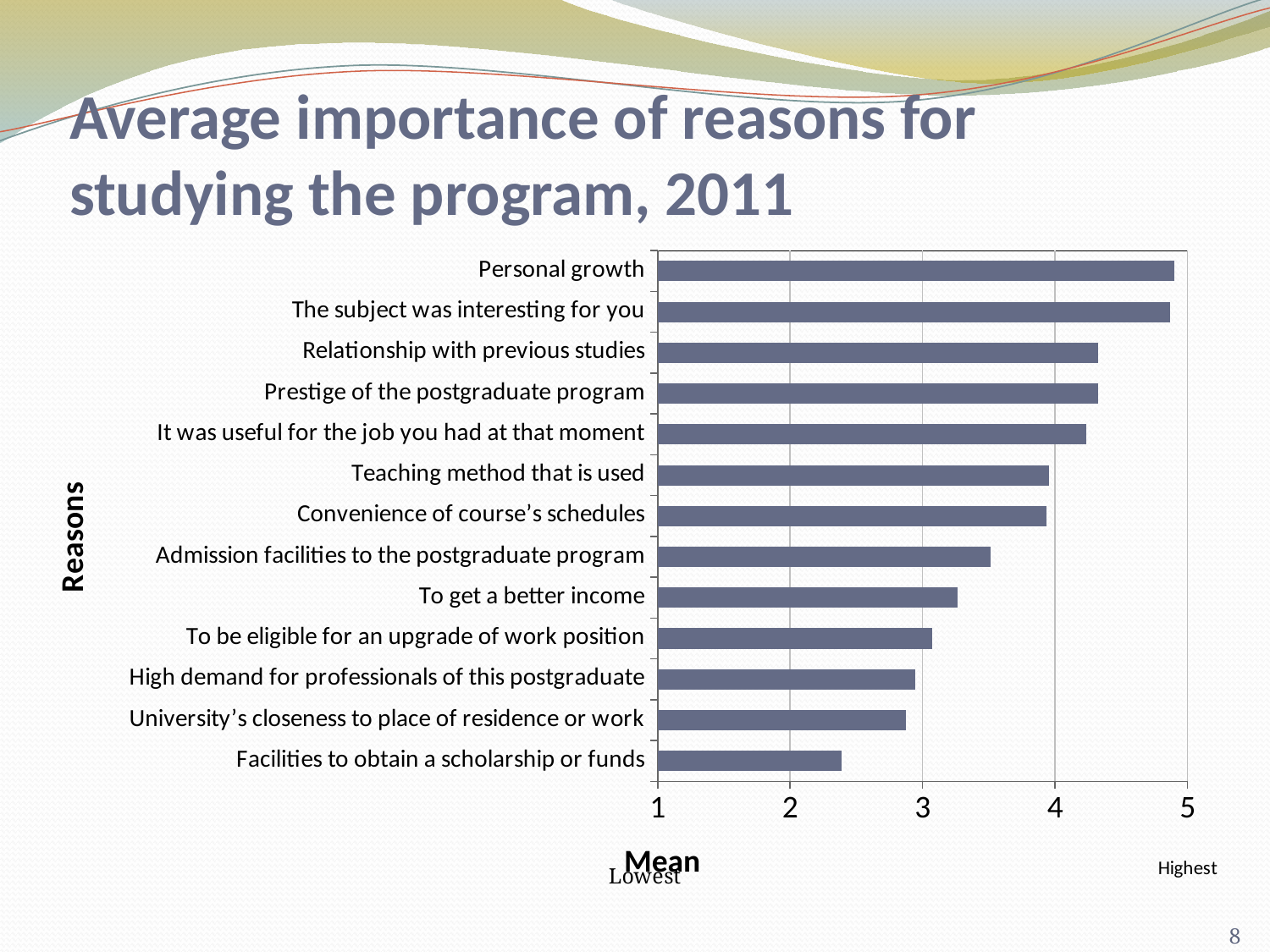

# Average importance of reasons for studying the program, 2011

### Chart

| Category |  |
|---|---|
| Facilities to obtain a scholarship or funds | 2.3884297520661177 |
| University’s closeness to place of residence or work | 2.8713826366559485 |
| High demand for professionals of this postgraduate | 2.9451219512195155 |
| To be eligible for an upgrade of work position | 3.0718954248365984 |
| To get a better income | 3.2619047619047663 |
| Admission facilities to the postgraduate program | 3.511904761904763 |
| Convenience of course’s schedules | 3.9329608938547405 |
| Teaching method that is used | 3.9521126760563408 |
| It was useful for the job you had at that moment | 4.2351274787535464 |
| Prestige of the postgraduate program | 4.324250681198905 |
| Relationship with previous studies | 4.326027397260275 |
| The subject was interesting for you | 4.8677248677248635 |
| Personal growth | 4.898936170212761 |
8